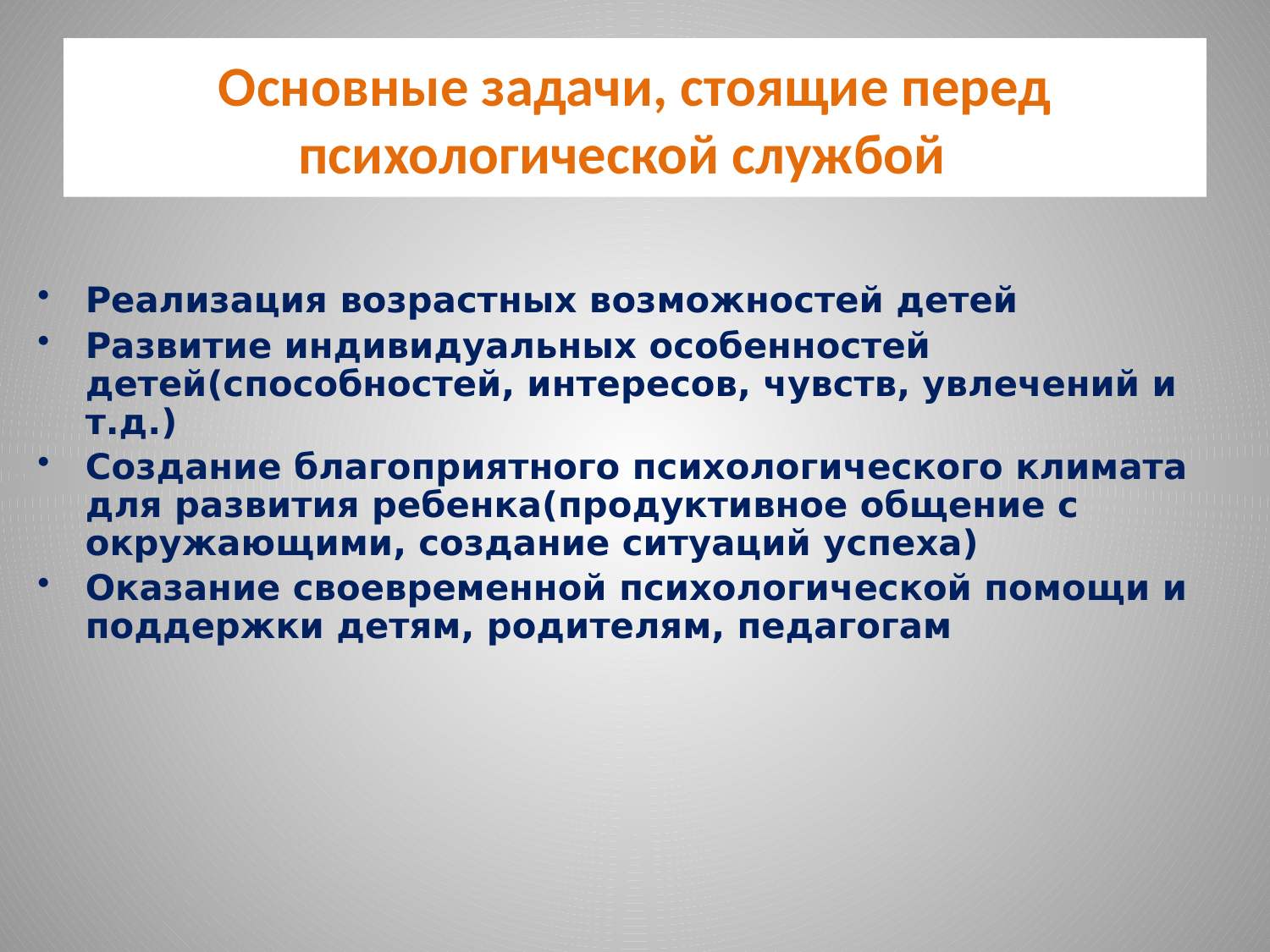

# Основные задачи, стоящие перед психологической службой
Реализация возрастных возможностей детей
Развитие индивидуальных особенностей детей(способностей, интересов, чувств, увлечений и т.д.)
Создание благоприятного психологического климата для развития ребенка(продуктивное общение с окружающими, создание ситуаций успеха)
Оказание своевременной психологической помощи и поддержки детям, родителям, педагогам